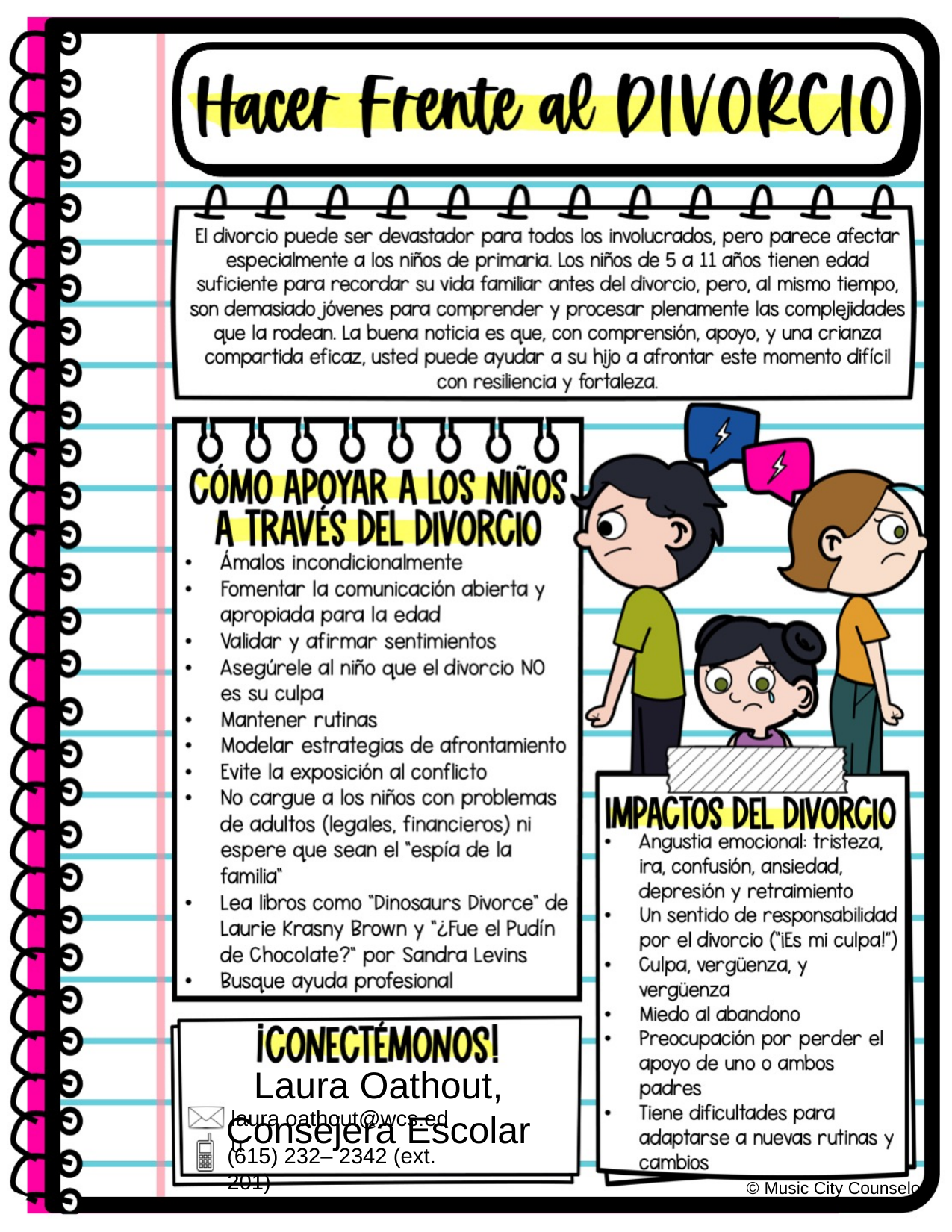

Laura Oathout, Consejera Escolar
laura.oathout@wcs.edu
(615) 232– 2342 (ext. 201)
©️ Music City Counselor